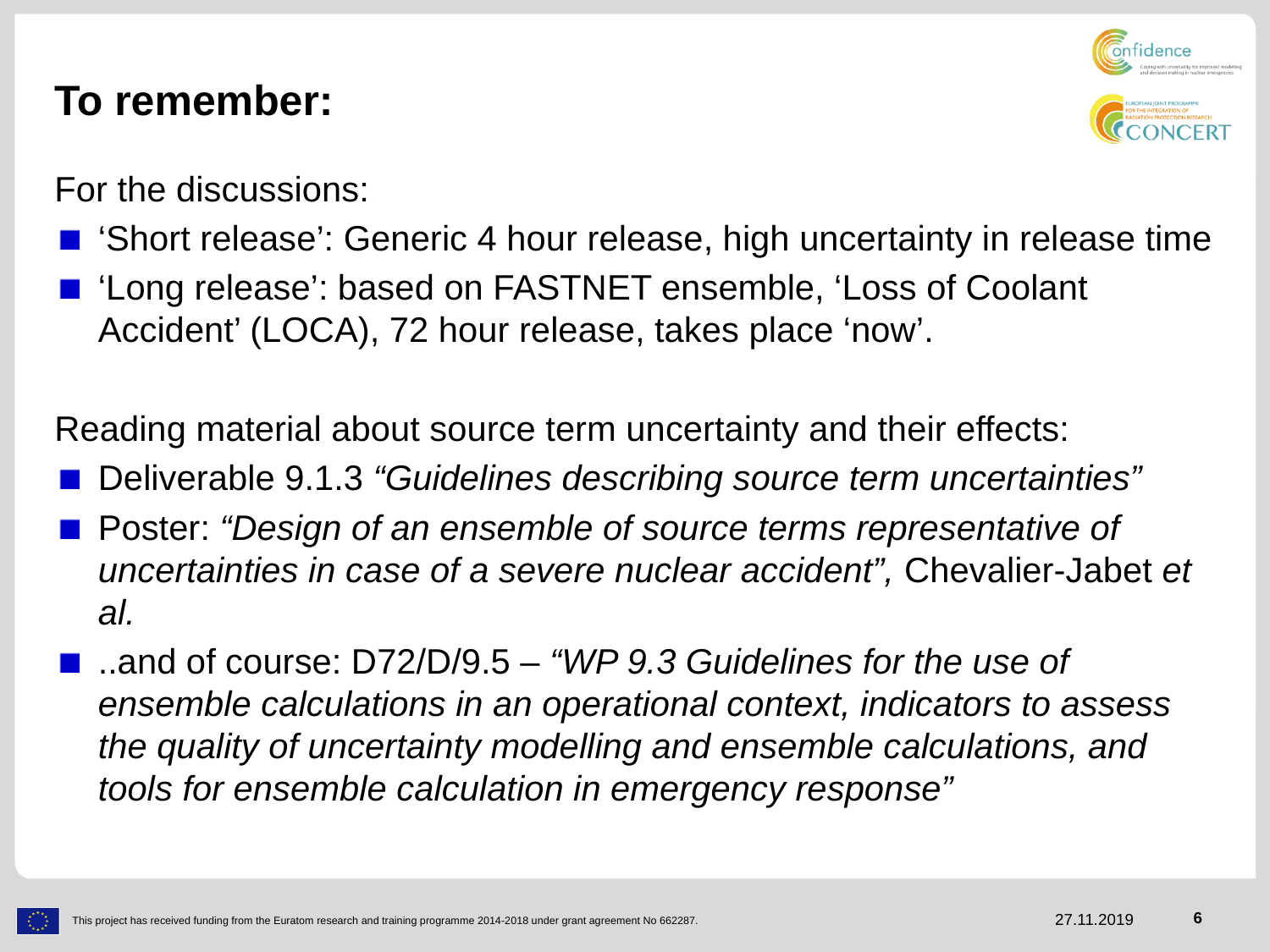

# To remember:
For the discussions:
‘Short release’: Generic 4 hour release, high uncertainty in release time
‘Long release’: based on FASTNET ensemble, ‘Loss of Coolant Accident’ (LOCA), 72 hour release, takes place ‘now’.

Reading material about source term uncertainty and their effects:
Deliverable 9.1.3 “Guidelines describing source term uncertainties”
Poster: “Design of an ensemble of source terms representative of uncertainties in case of a severe nuclear accident”, Chevalier-Jabet et al.
..and of course: D72/D/9.5 – “WP 9.3 Guidelines for the use of ensemble calculations in an operational context, indicators to assess the quality of uncertainty modelling and ensemble calculations, and tools for ensemble calculation in emergency response”